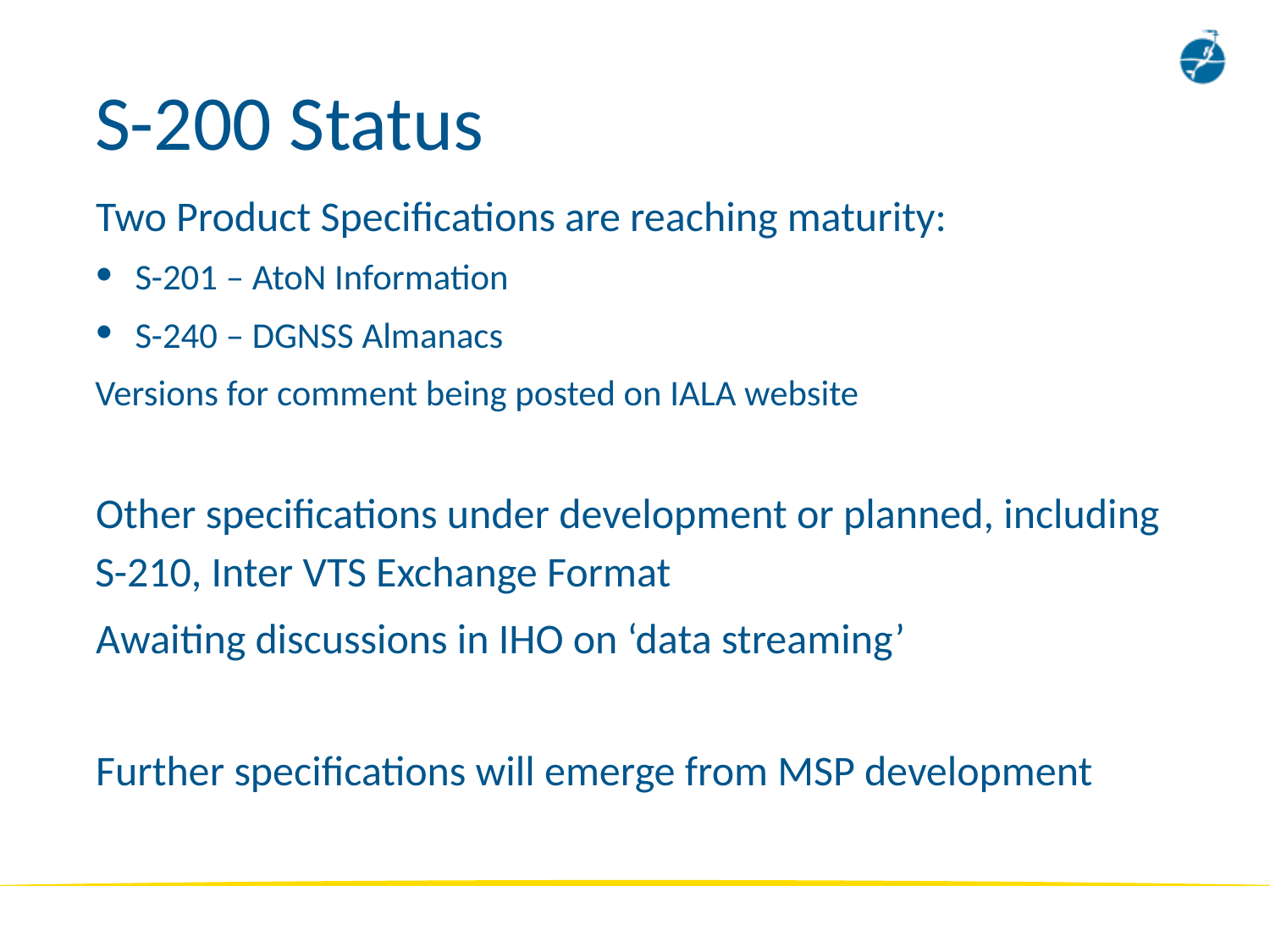

# S-200 Status
Two Product Specifications are reaching maturity:
S-201 – AtoN Information
S-240 – DGNSS Almanacs
Versions for comment being posted on IALA website

Other specifications under development or planned, including S-210, Inter VTS Exchange Format
Awaiting discussions in IHO on ‘data streaming’

Further specifications will emerge from MSP development